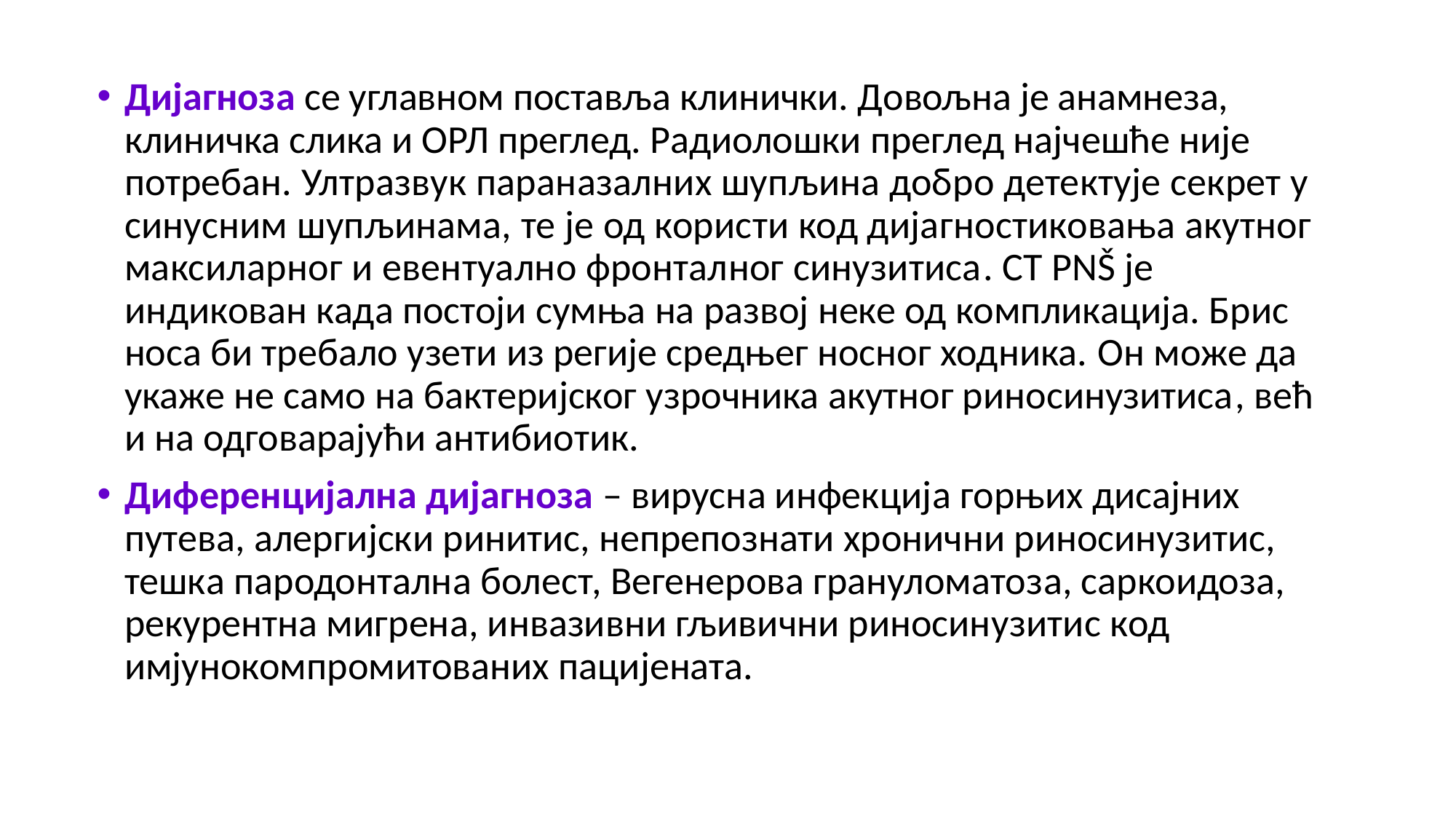

Дијагноза се углавном поставља клинички. Довољна је анамнеза, клиничка слика и ОРЛ преглед. Радиолошки преглед најчешће није потребан. Ултразвук параназалних шупљина добро детектује секрет у синусним шупљинама, те је од користи код дијагностиковања акутног максиларног и евентуално фронталног синузитиса. CT PNŠ је индикован када постоји сумња на развој неке од компликација. Брис носа би требало узети из регије средњег носног ходника. Он може да укаже не само на бактеријског узрочника акутног риносинузитиса, већ и на одговарајући антибиотик.
Диференцијална дијагноза – вирусна инфекција горњих дисајних путева, алергијски ринитис, непрепознати хронични риносинузитис, тешка пародонтална болест, Вегенерова грануломатоза, саркоидоза, рекурентна мигрена, инвазивни гљивични риносинузитис код имјунокомпромитованих пацијената.